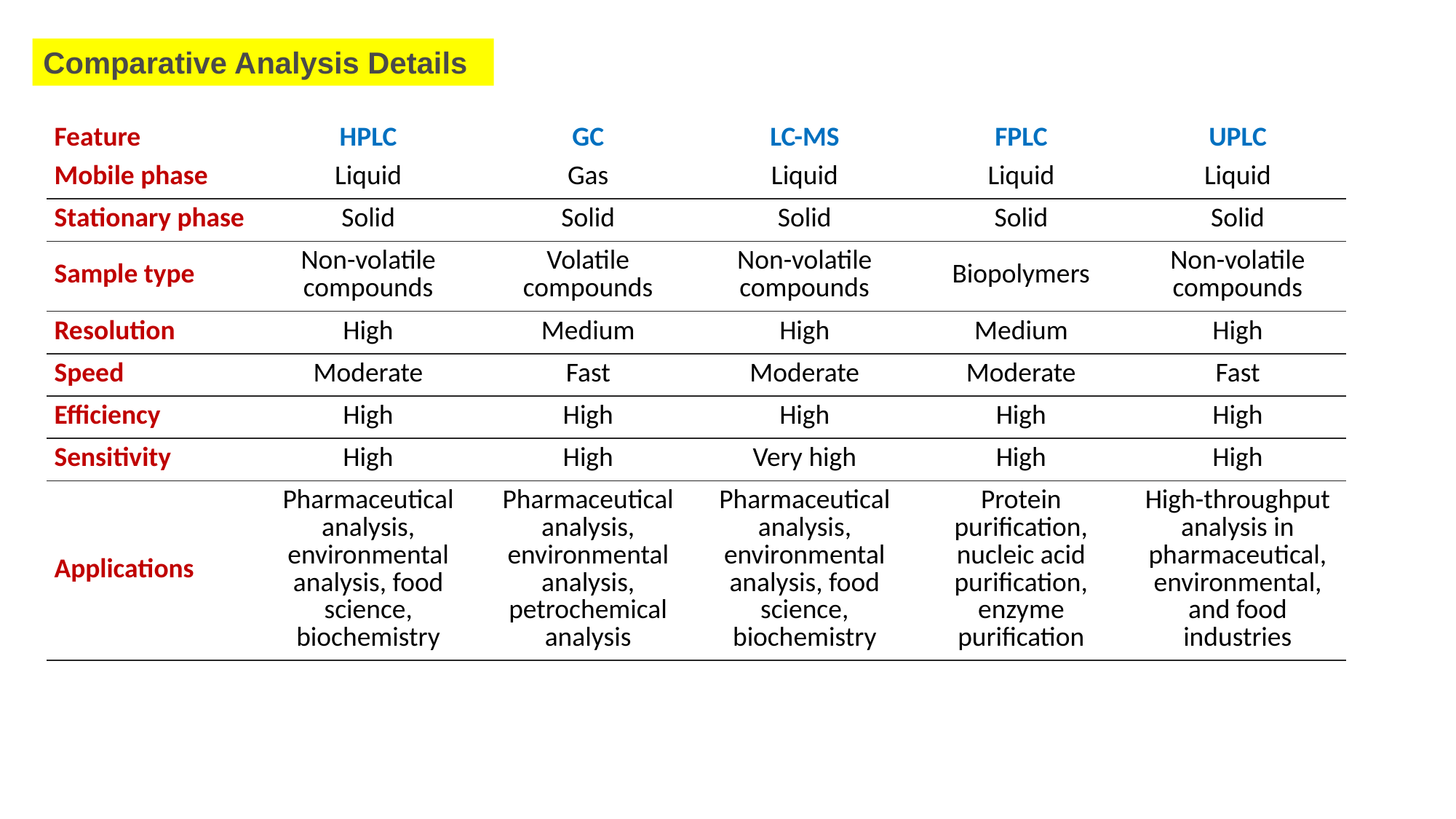

Comparative Analysis Details
| Feature | HPLC | GC | LC-MS | FPLC | UPLC |
| --- | --- | --- | --- | --- | --- |
| Mobile phase | Liquid | Gas | Liquid | Liquid | Liquid |
| Stationary phase | Solid | Solid | Solid | Solid | Solid |
| Sample type | Non-volatile compounds | Volatile compounds | Non-volatile compounds | Biopolymers | Non-volatile compounds |
| Resolution | High | Medium | High | Medium | High |
| Speed | Moderate | Fast | Moderate | Moderate | Fast |
| Efficiency | High | High | High | High | High |
| Sensitivity | High | High | Very high | High | High |
| Applications | Pharmaceutical analysis, environmental analysis, food science, biochemistry | Pharmaceutical analysis, environmental analysis, petrochemical analysis | Pharmaceutical analysis, environmental analysis, food science, biochemistry | Protein purification, nucleic acid purification, enzyme purification | High-throughput analysis in pharmaceutical, environmental, and food industries |